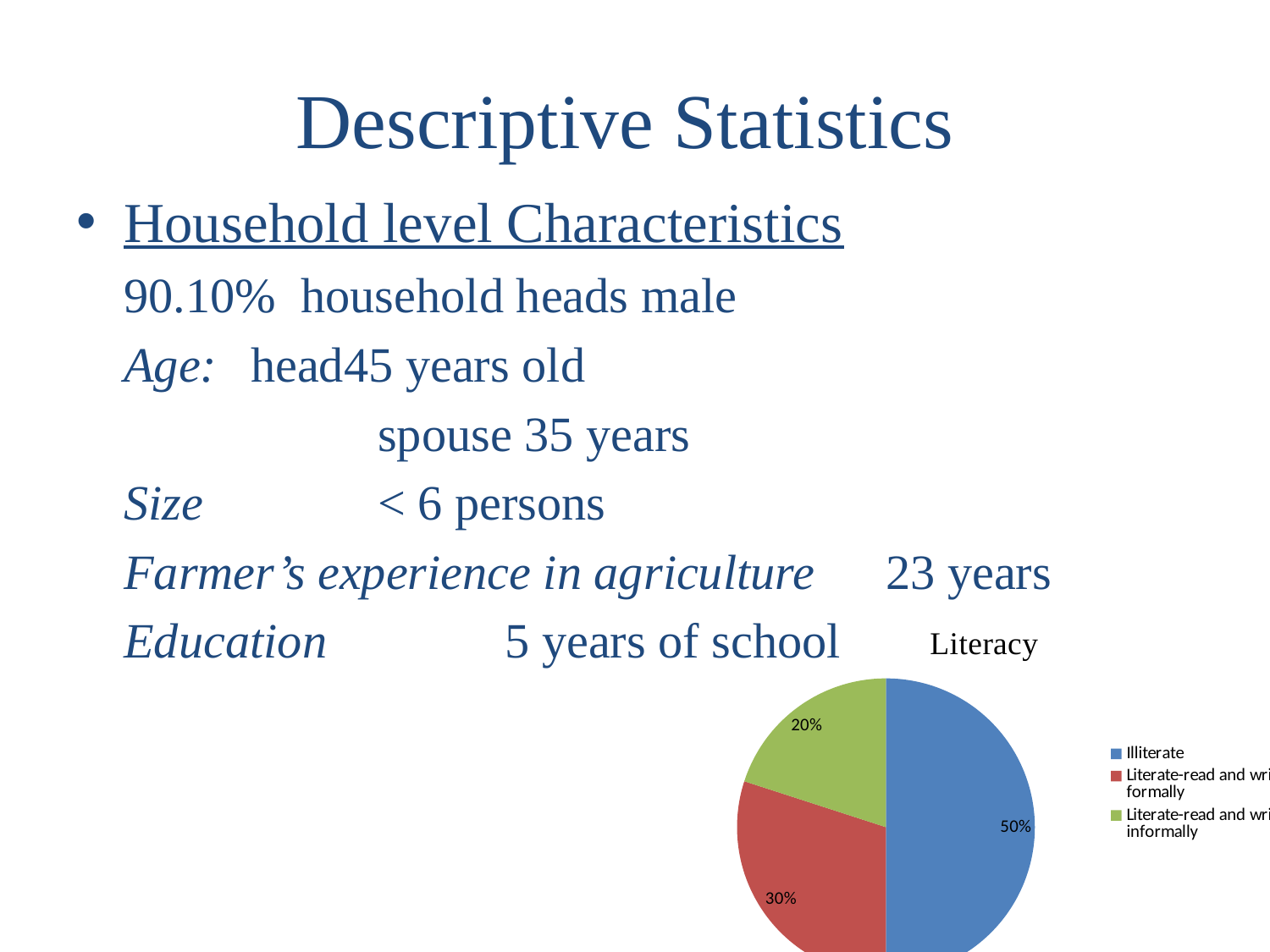

# Descriptive Statistics
Household level Characteristics
	90.10%  household heads male
	Age: 	head45 years old
			spouse 35 years
	Size		< 6 persons
	Farmer’s experience in agriculture 	23 years
	Education		5 years of school

### Chart: Literacy

| Category |  |
|---|---|
| Illiterate | 0.5 |
| Literate-read and write formally | 0.3000000000000003 |
| Literate-read and write informally | 0.2 |